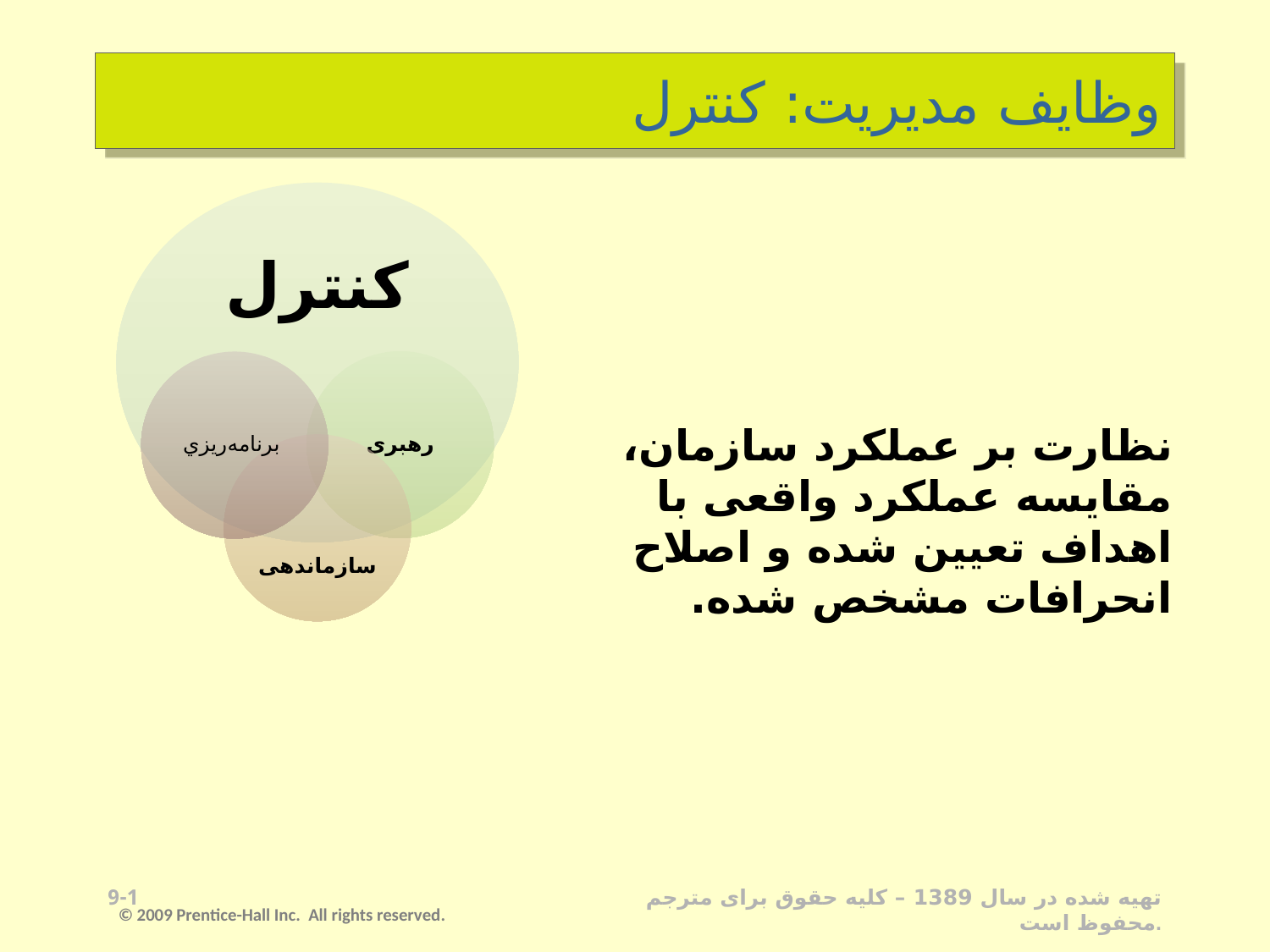

# وظایف مدیریت: کنترل
کنترل
رهبری
سازماندهی
برنامه‌ريزي
نظارت بر عملکرد سازمان، مقایسه عملکرد واقعی با اهداف تعیین شده و اصلاح انحرافات مشخص شده.
1-9
© 2009 Prentice-Hall Inc.  All rights reserved.